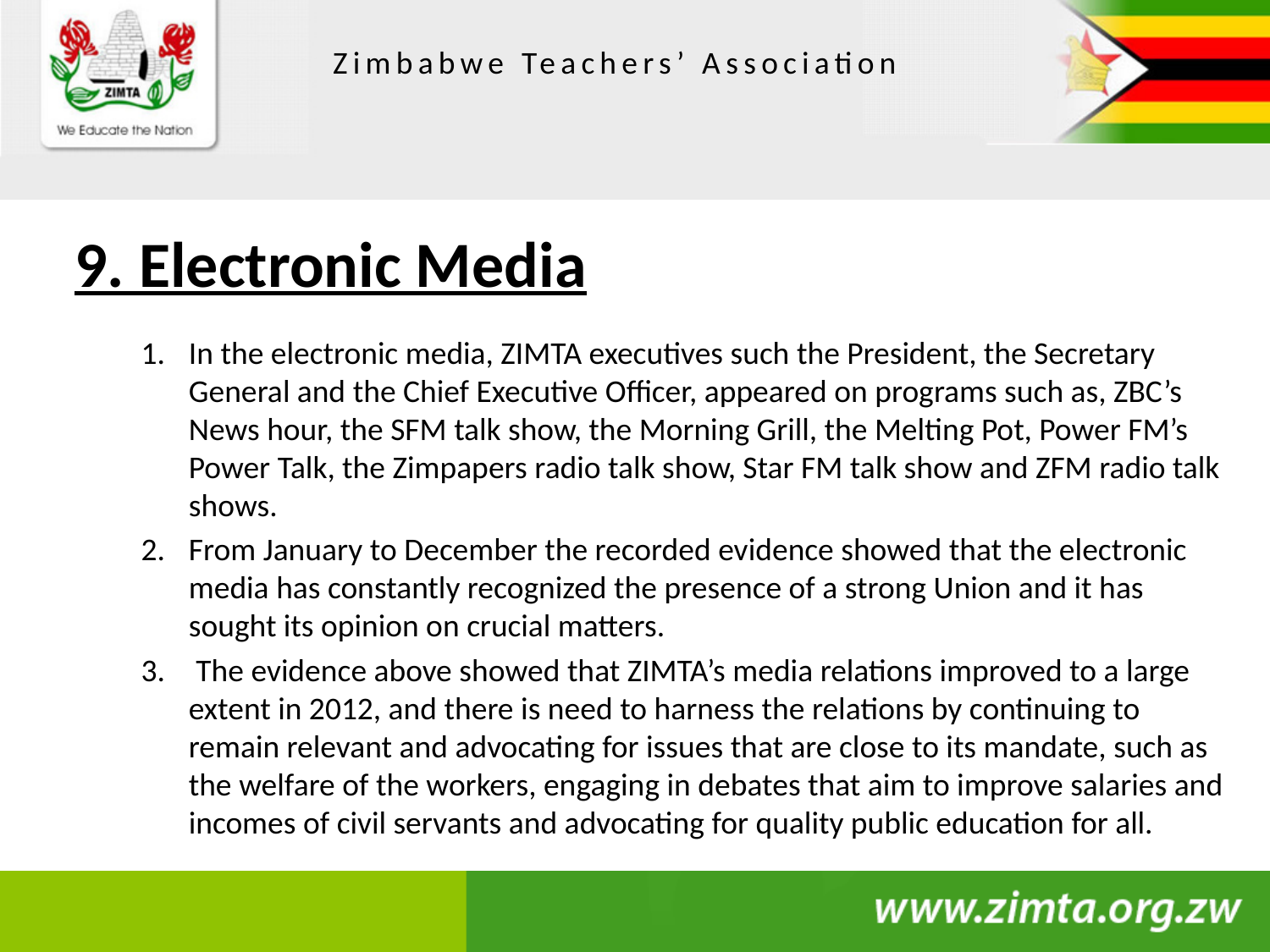

# 9. Electronic Media
In the electronic media, ZIMTA executives such the President, the Secretary General and the Chief Executive Officer, appeared on programs such as, ZBC’s News hour, the SFM talk show, the Morning Grill, the Melting Pot, Power FM’s Power Talk, the Zimpapers radio talk show, Star FM talk show and ZFM radio talk shows.
From January to December the recorded evidence showed that the electronic media has constantly recognized the presence of a strong Union and it has sought its opinion on crucial matters.
 The evidence above showed that ZIMTA’s media relations improved to a large extent in 2012, and there is need to harness the relations by continuing to remain relevant and advocating for issues that are close to its mandate, such as the welfare of the workers, engaging in debates that aim to improve salaries and incomes of civil servants and advocating for quality public education for all.